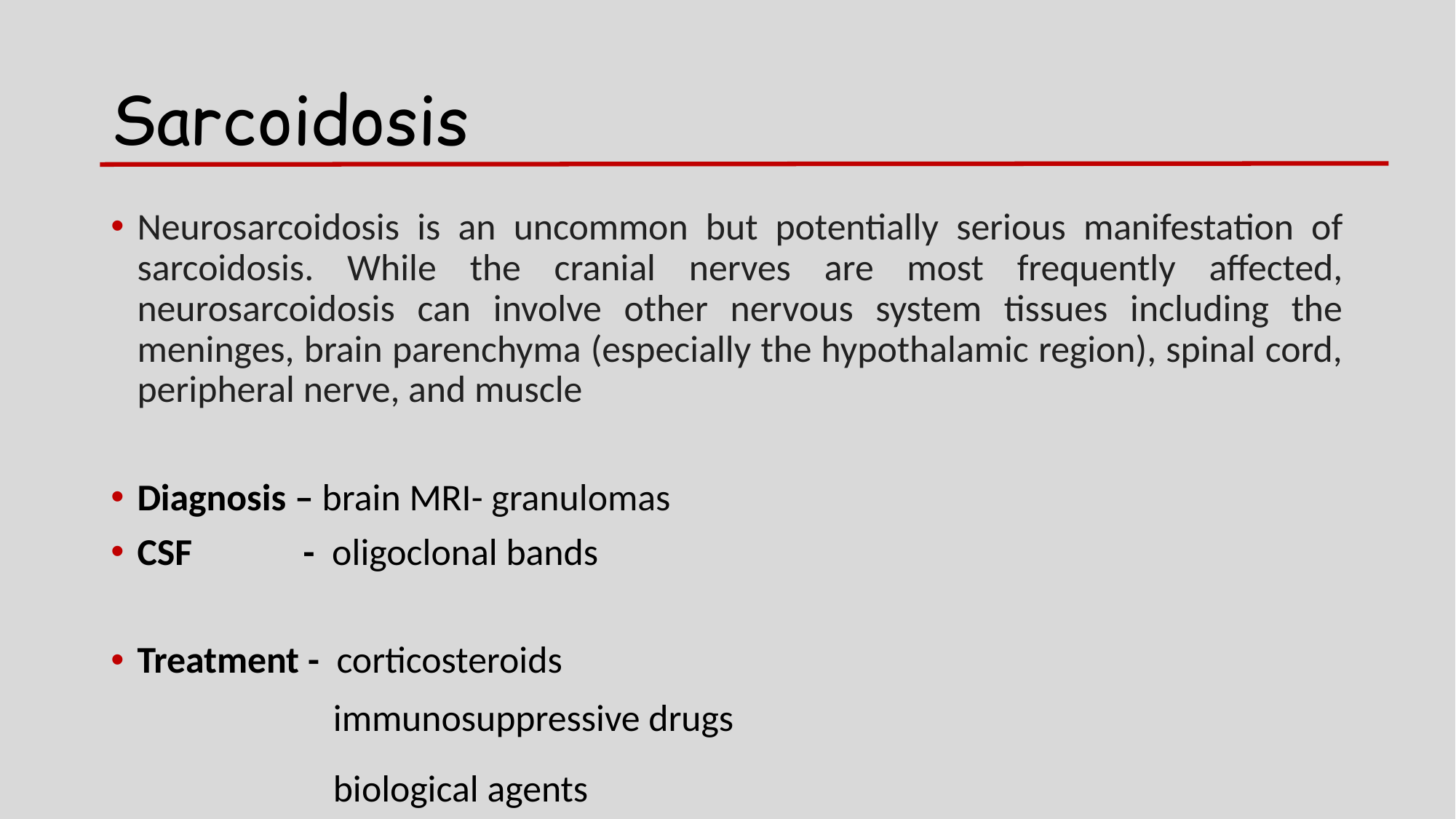

# Sarcoidosis
Neurosarcoidosis is an uncommon but potentially serious manifestation of sarcoidosis. While the cranial nerves are most frequently affected, neurosarcoidosis can involve other nervous system tissues including the meninges, brain parenchyma (especially the hypothalamic region), spinal cord, peripheral nerve, and muscle

Diagnosis – brain MRI- granulomas
CSF             -  oligoclonal bands

Treatment -  corticosteroids
                          immunosuppressive drugs
                          biological agents